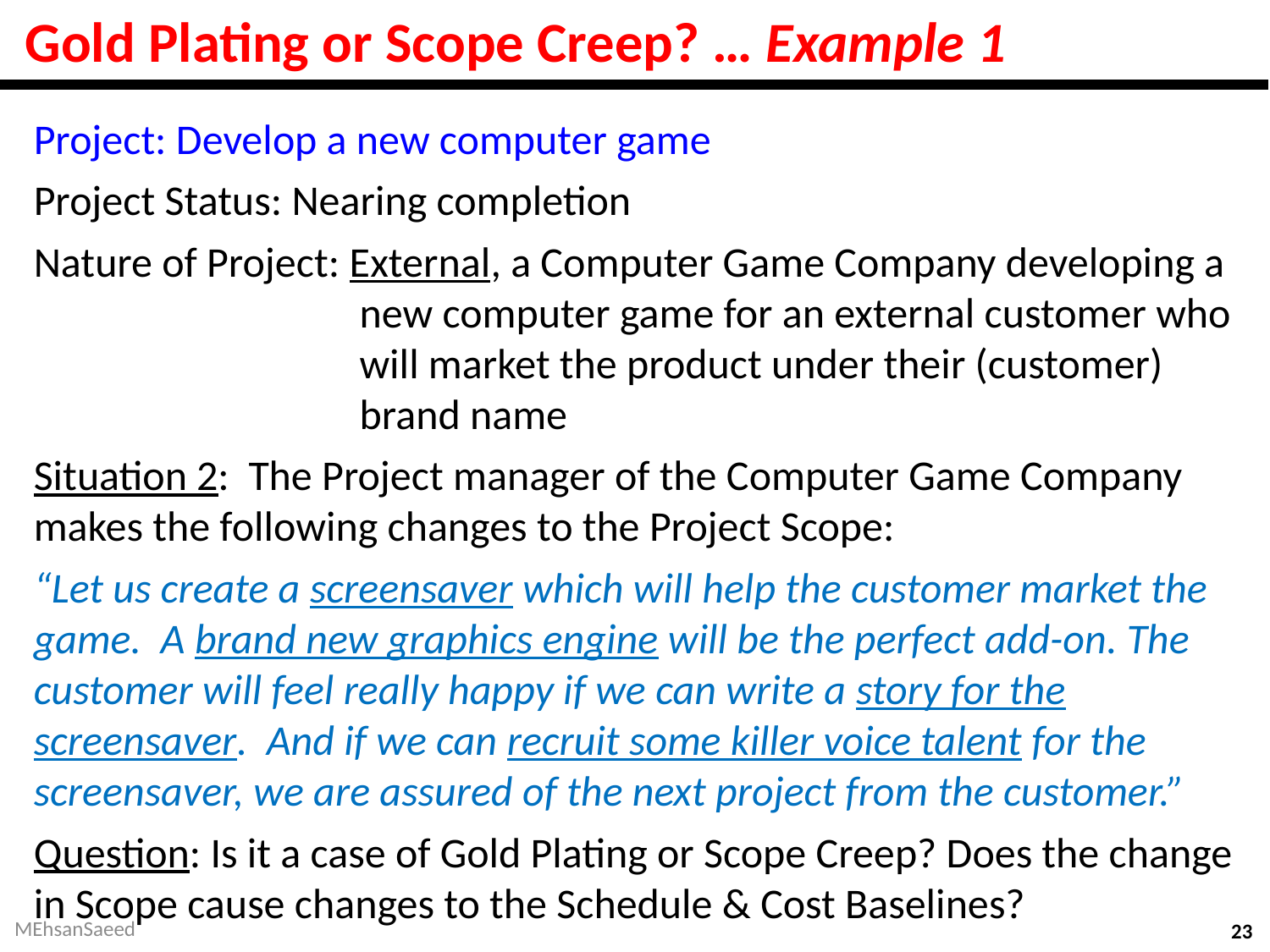

# Gold Plating or Scope Creep? … Example 1
Project: Develop a new computer game
Project Status: Nearing completion
Nature of Project: External, a Computer Game Company developing a new computer game for an external customer who will market the product under their (customer) brand name
Situation 2:  The Project manager of the Computer Game Company makes the following changes to the Project Scope:
“Let us create a screensaver which will help the customer market the game.  A brand new graphics engine will be the perfect add-on. The customer will feel really happy if we can write a story for the screensaver.  And if we can recruit some killer voice talent for the screensaver, we are assured of the next project from the customer.”
Question: Is it a case of Gold Plating or Scope Creep? Does the change in Scope cause changes to the Schedule & Cost Baselines?
MEhsanSaeed
23